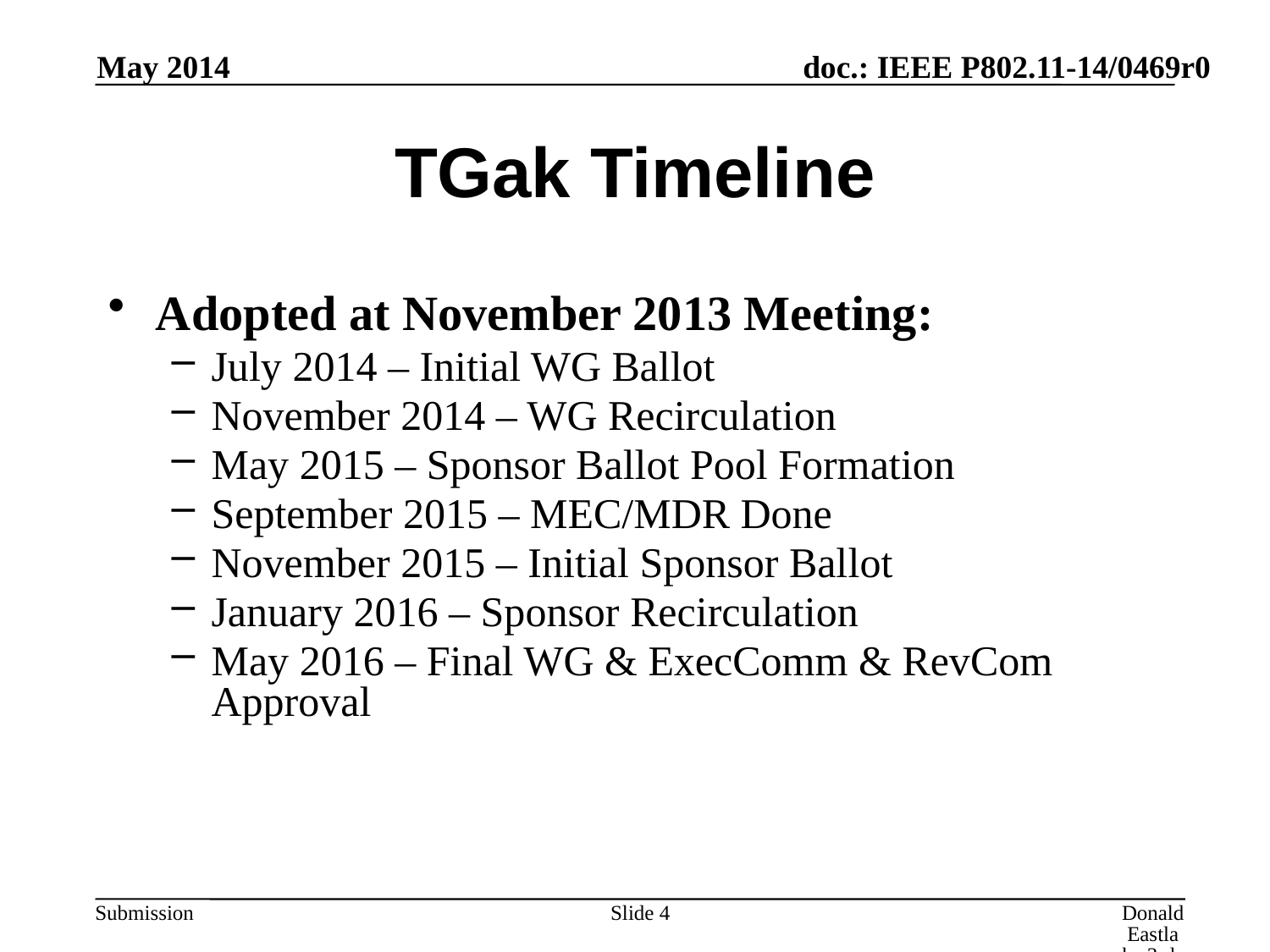

May 2014
# TGak Timeline
Adopted at November 2013 Meeting:
July 2014 – Initial WG Ballot
November 2014 – WG Recirculation
May 2015 – Sponsor Ballot Pool Formation
September 2015 – MEC/MDR Done
November 2015 – Initial Sponsor Ballot
January 2016 – Sponsor Recirculation
May 2016 – Final WG & ExecComm & RevCom Approval
Slide 4
Donald Eastlake 3rd, Huawei Technologies